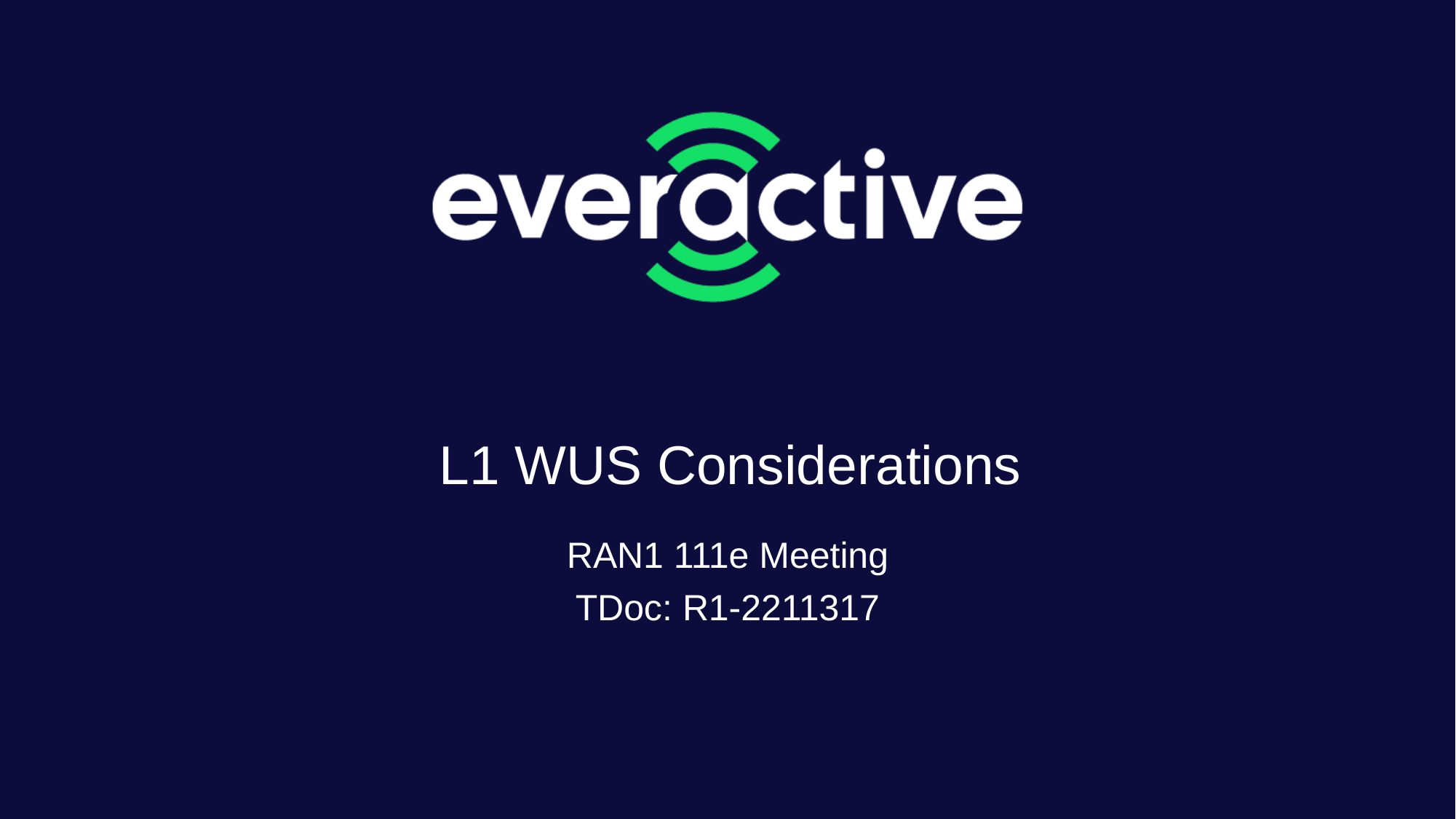

# L1 WUS Considerations
RAN1 111e Meeting
TDoc: R1-2211317